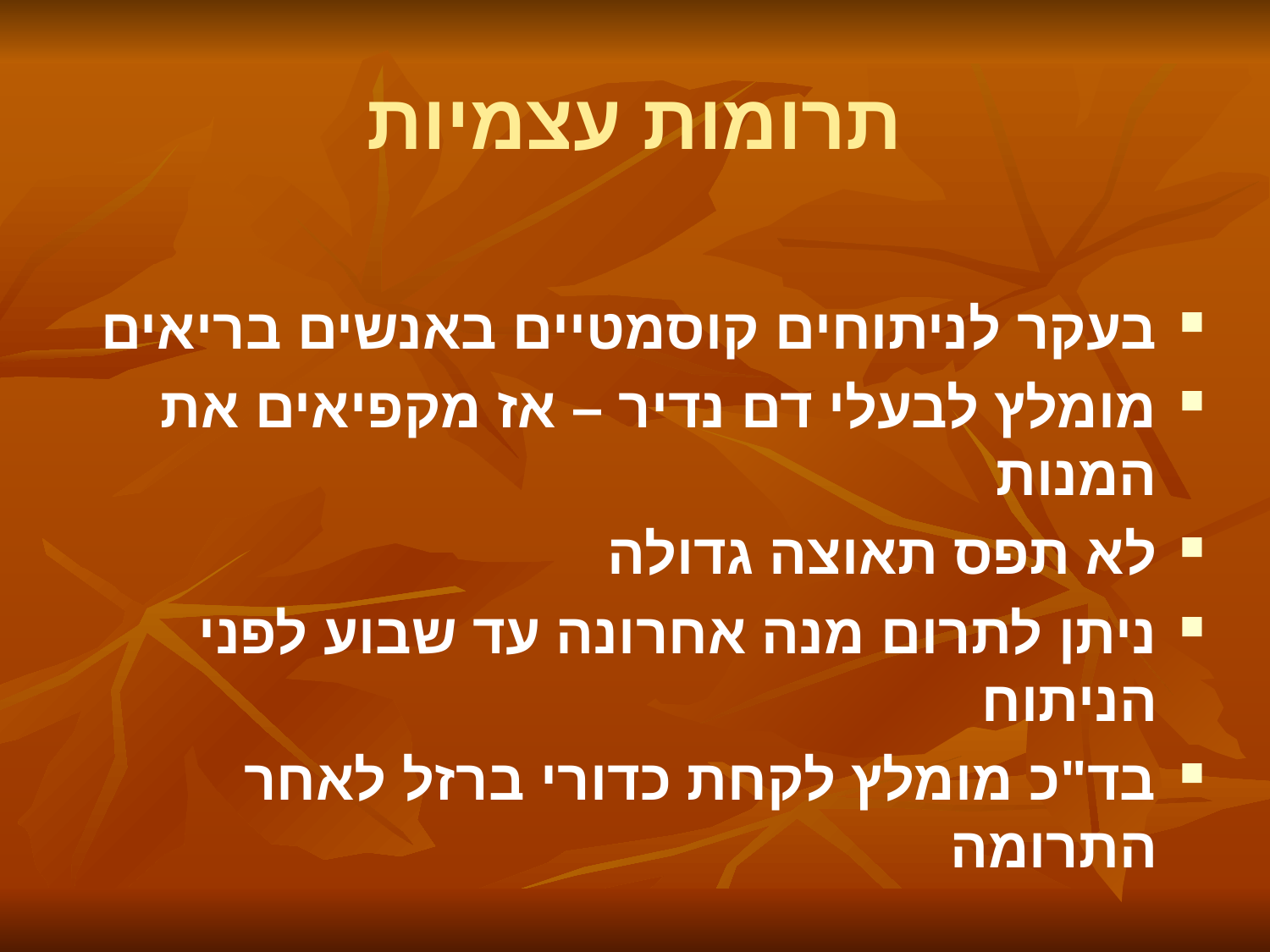

# תרומות עצמיות
בעקר לניתוחים קוסמטיים באנשים בריאים
מומלץ לבעלי דם נדיר – אז מקפיאים את המנות
לא תפס תאוצה גדולה
ניתן לתרום מנה אחרונה עד שבוע לפני הניתוח
בד"כ מומלץ לקחת כדורי ברזל לאחר התרומה